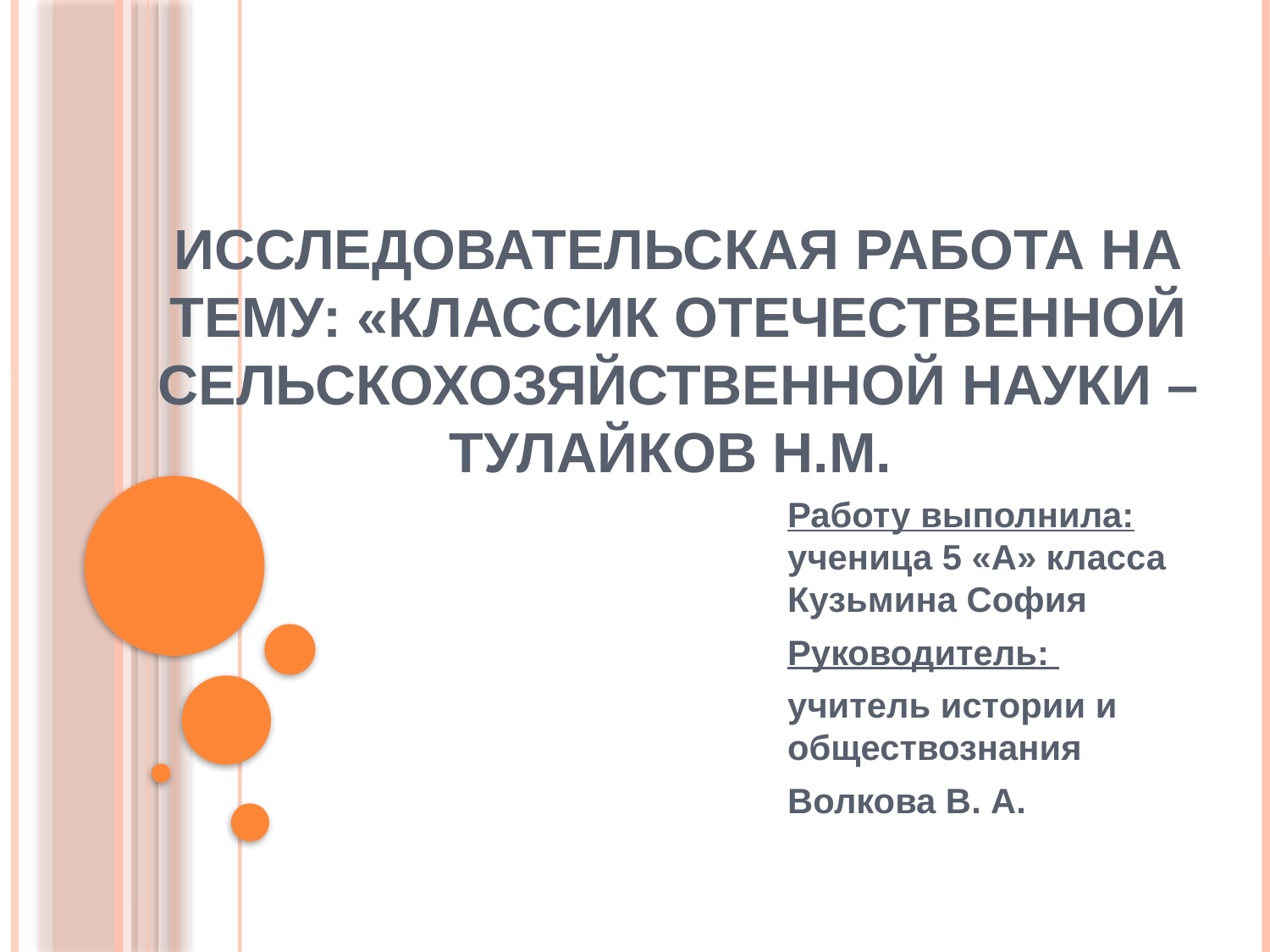

# Исследовательская работа на тему: «Классик отечественной сельскохозяйственной науки – Тулайков Н.М.
Работу выполнила: ученица 5 «А» класса Кузьмина София
Руководитель:
учитель истории и обществознания
Волкова В. А.